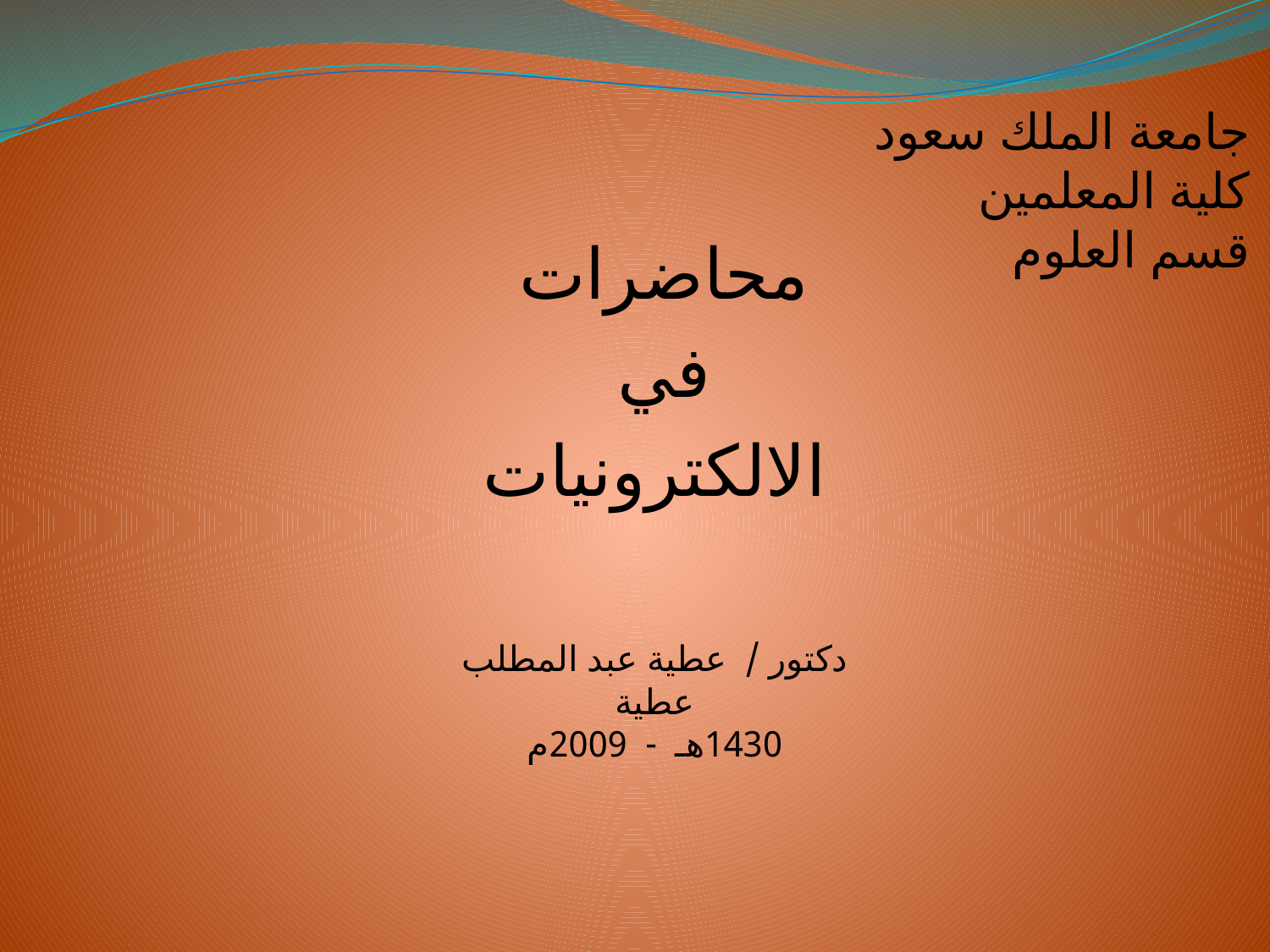

# جامعة الملك سعود كلية المعلمين قسم العلوم
محاضرات
في
الالكترونيات
دكتور /  عطية عبد المطلب عطية
1430هـ  -  2009م